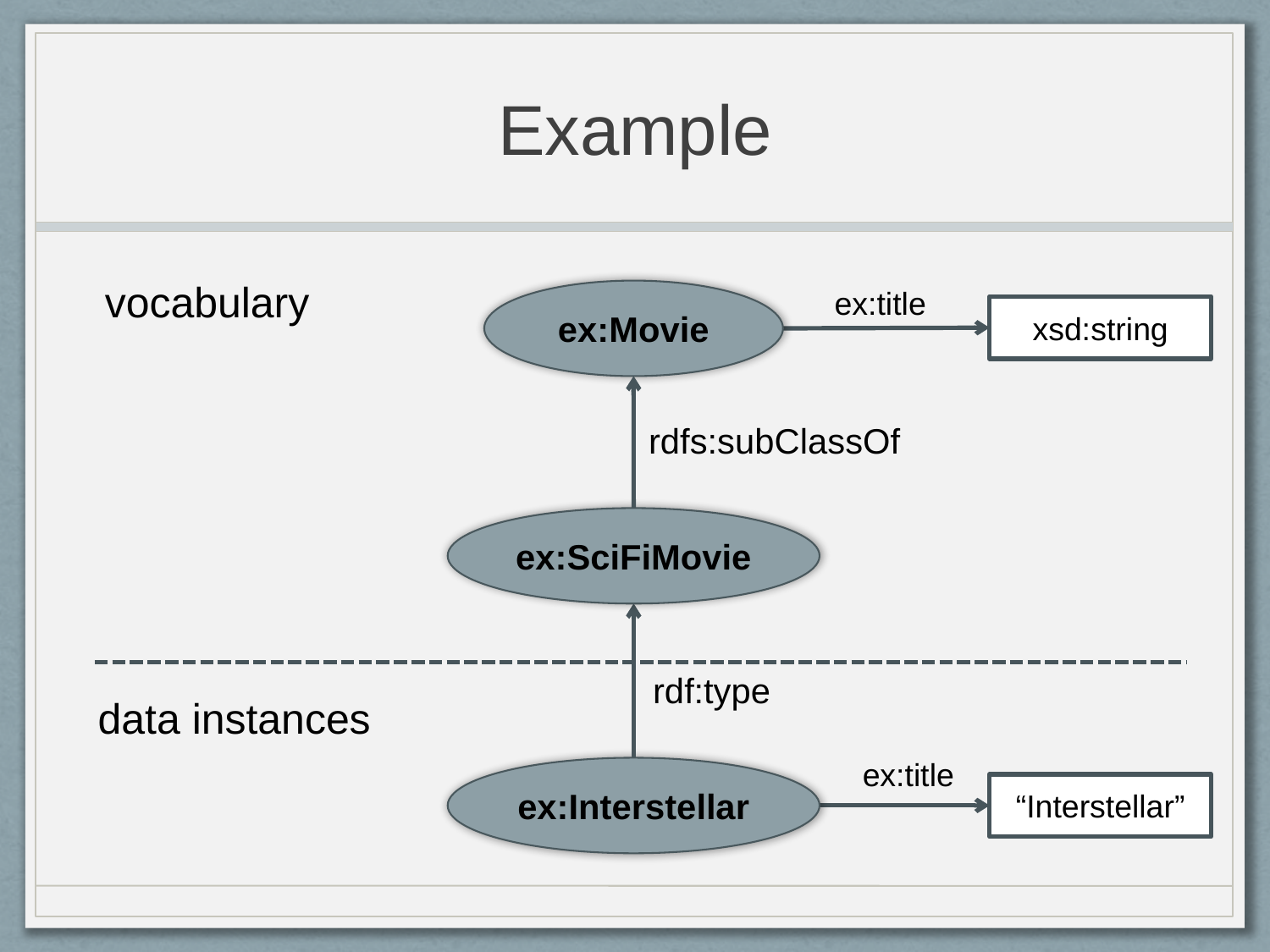

# Example
vocabulary
ex:title
ex:Movie
xsd:string
rdfs:subClassOf
ex:SciFiMovie
rdf:type
data instances
ex:title
ex:Interstellar
“Interstellar”